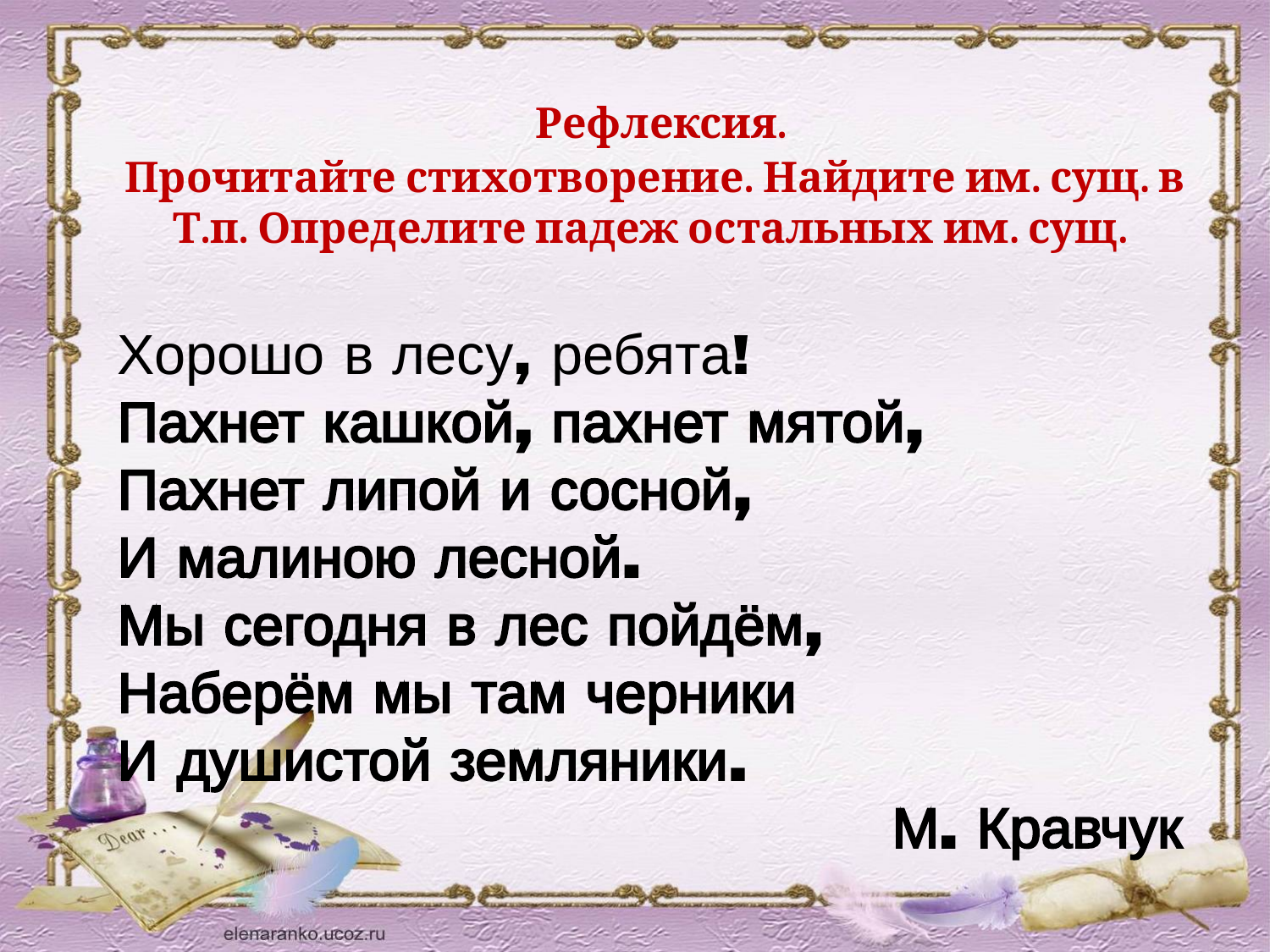

Рефлексия.
Прочитайте стихотворение. Найдите им. сущ. в Т.п. Определите падеж остальных им. сущ.

Хорошо в лесу, ребята!
Пахнет кашкой, пахнет мятой,
Пахнет липой и сосной,
И малиною лесной.
Мы сегодня в лес пойдём,
Наберём мы там черники
И душистой земляники.
М. Кравчук